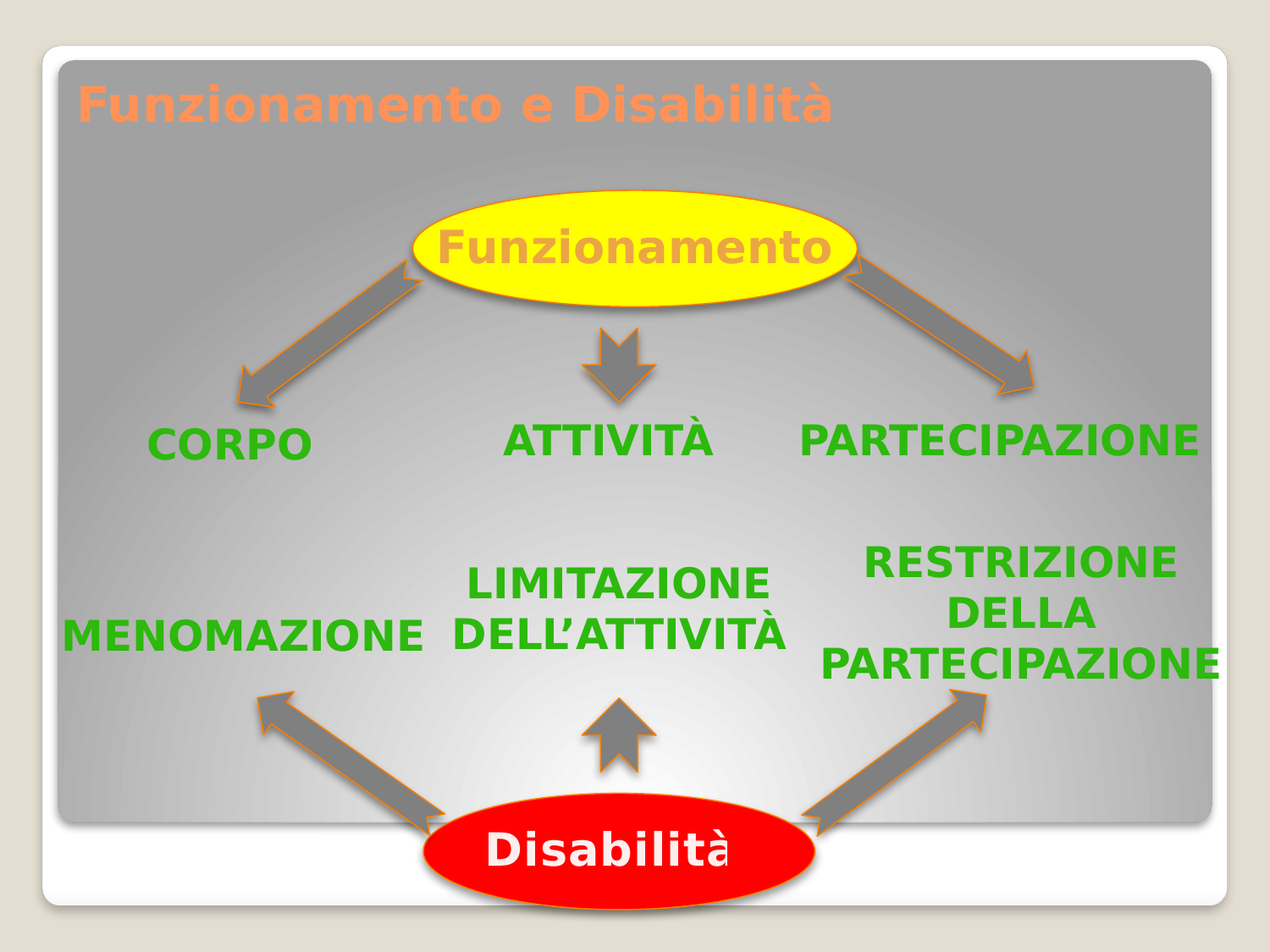

# Funzionamento e Disabilità

Funzionamento

Corpo
Attività
partecipazione
Restrizione della partecipazione
Limitazione dell’attività
menomazione

Disabilità